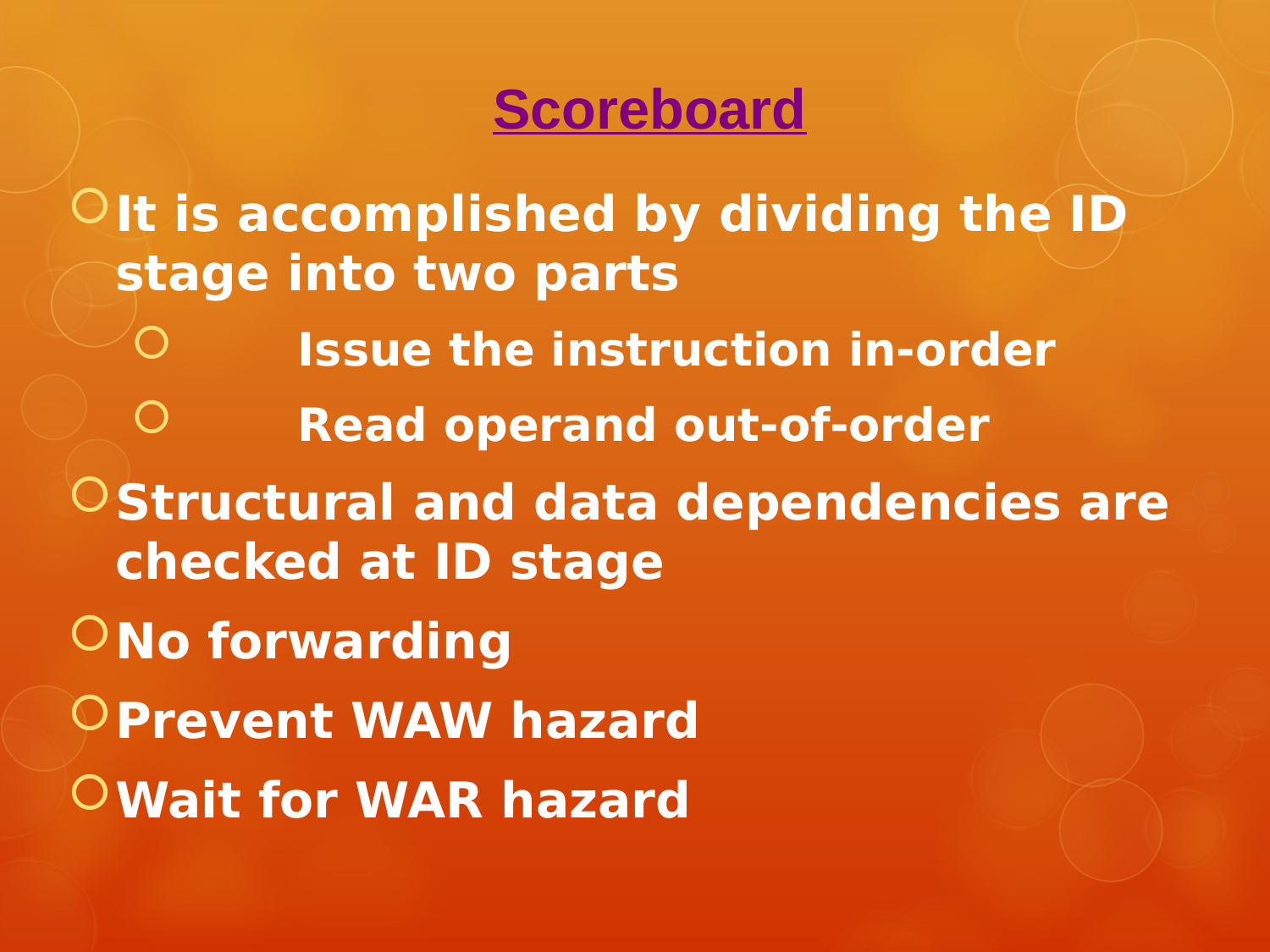

Scoreboard
It is accomplished by dividing the ID stage into two parts
	Issue the instruction in-order
	Read operand out-of-order
Structural and data dependencies are checked at ID stage
No forwarding
Prevent WAW hazard
Wait for WAR hazard